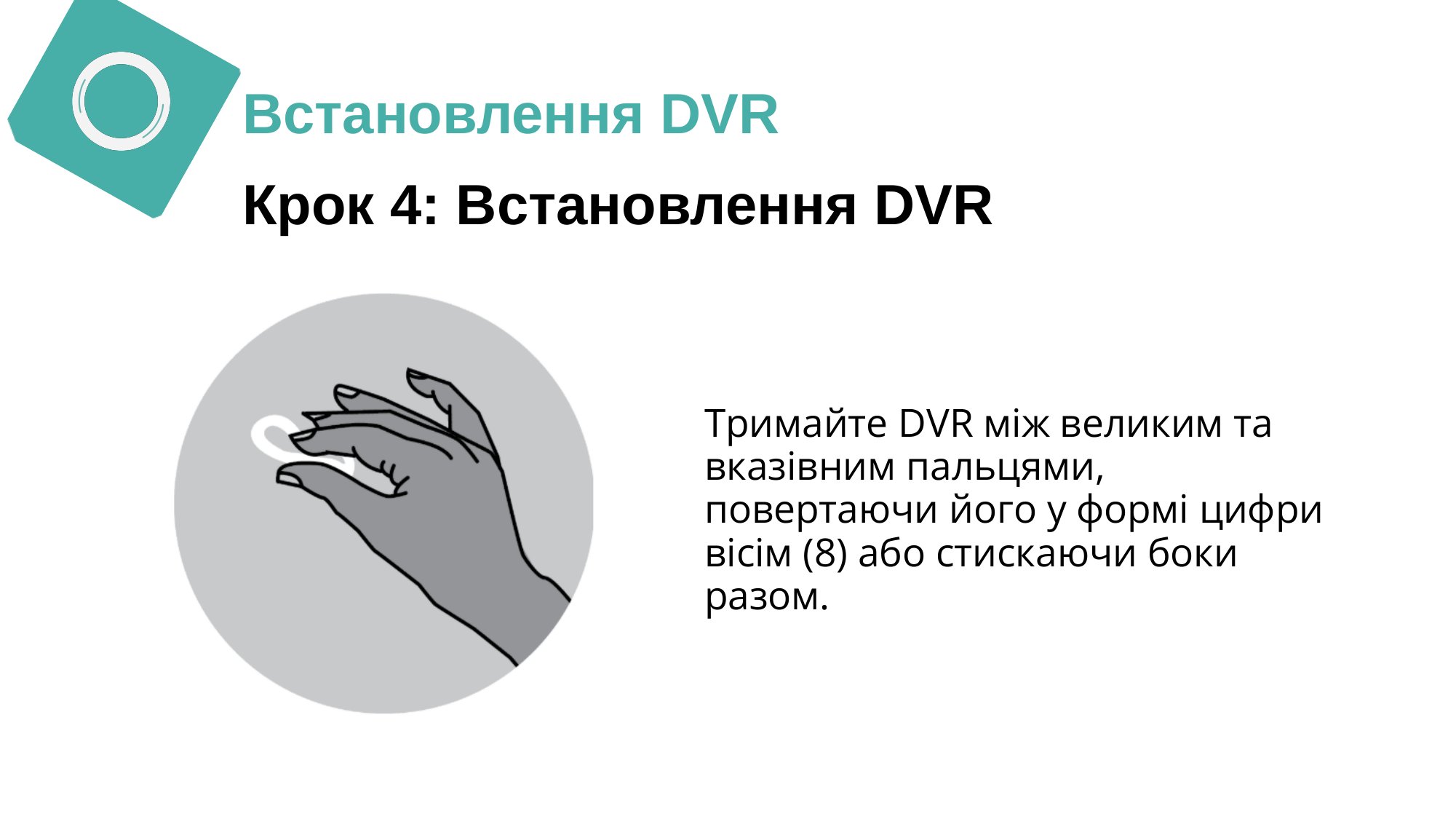

Встановлення DVR
Крок 4: Встановлення DVR

Тримайте DVR між великим та вказівним пальцями, повертаючи його у формі цифри вісім (8) або стискаючи боки разом.